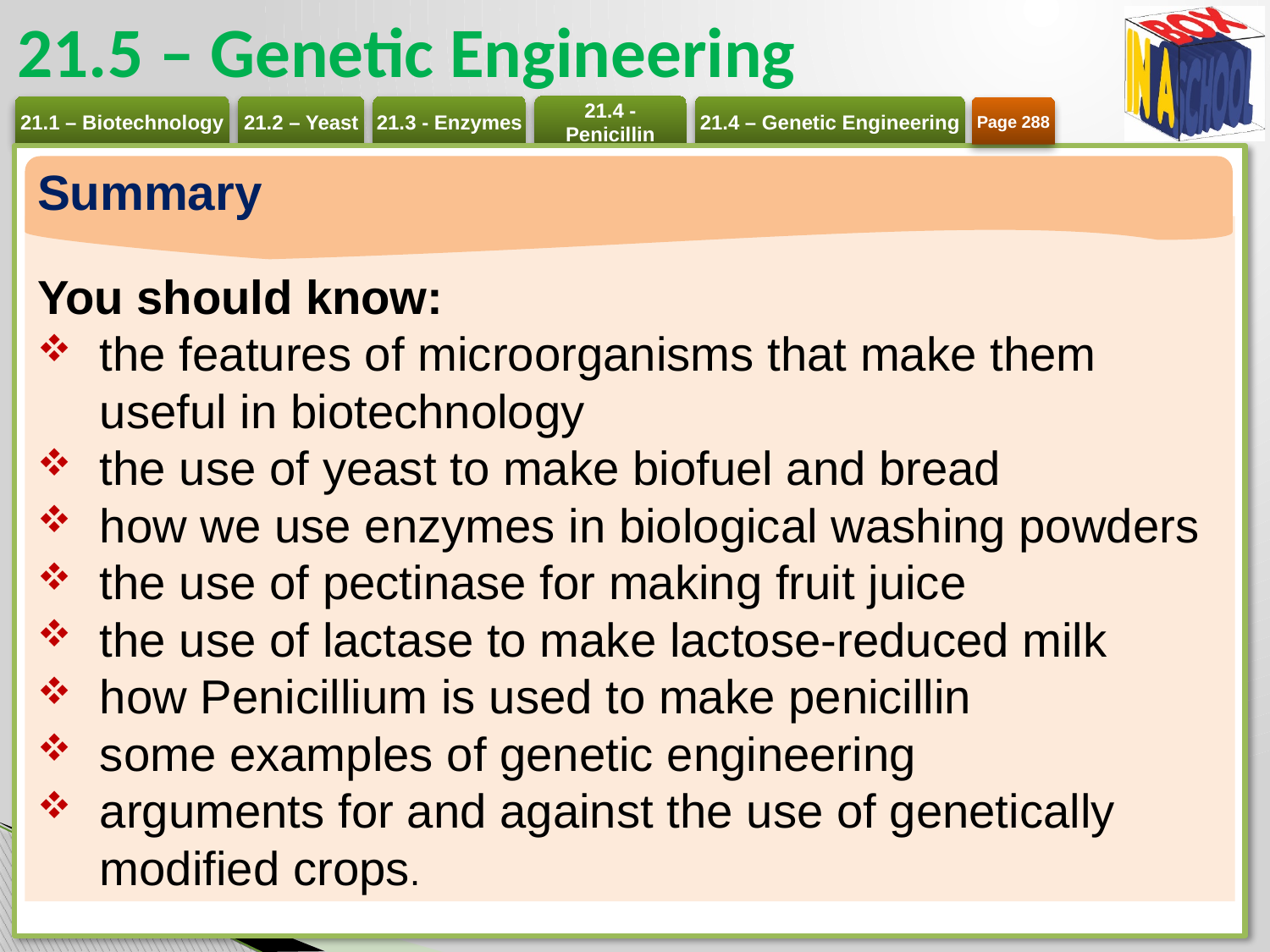

# 21.5 – Genetic Engineering
Page 288
Summary
You should know:
the features of microorganisms that make them useful in biotechnology
the use of yeast to make biofuel and bread
how we use enzymes in biological washing powders
the use of pectinase for making fruit juice
the use of lactase to make lactose-reduced milk
how Penicillium is used to make penicillin
some examples of genetic engineering
arguments for and against the use of genetically modified crops.